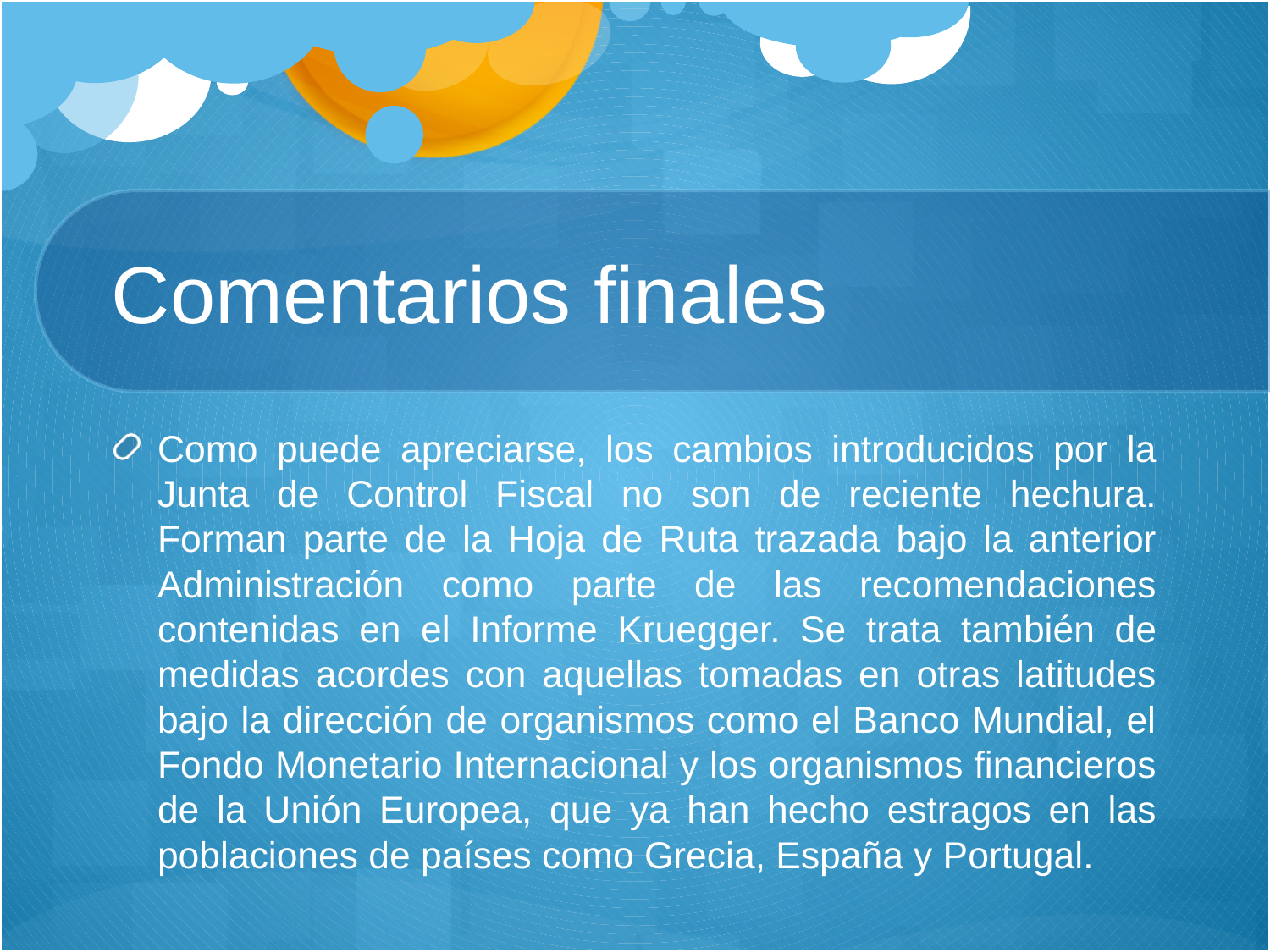

# Comentarios finales
Como puede apreciarse, los cambios introducidos por la Junta de Control Fiscal no son de reciente hechura. Forman parte de la Hoja de Ruta trazada bajo la anterior Administración como parte de las recomendaciones contenidas en el Informe Kruegger. Se trata también de medidas acordes con aquellas tomadas en otras latitudes bajo la dirección de organismos como el Banco Mundial, el Fondo Monetario Internacional y los organismos financieros de la Unión Europea, que ya han hecho estragos en las poblaciones de países como Grecia, España y Portugal.